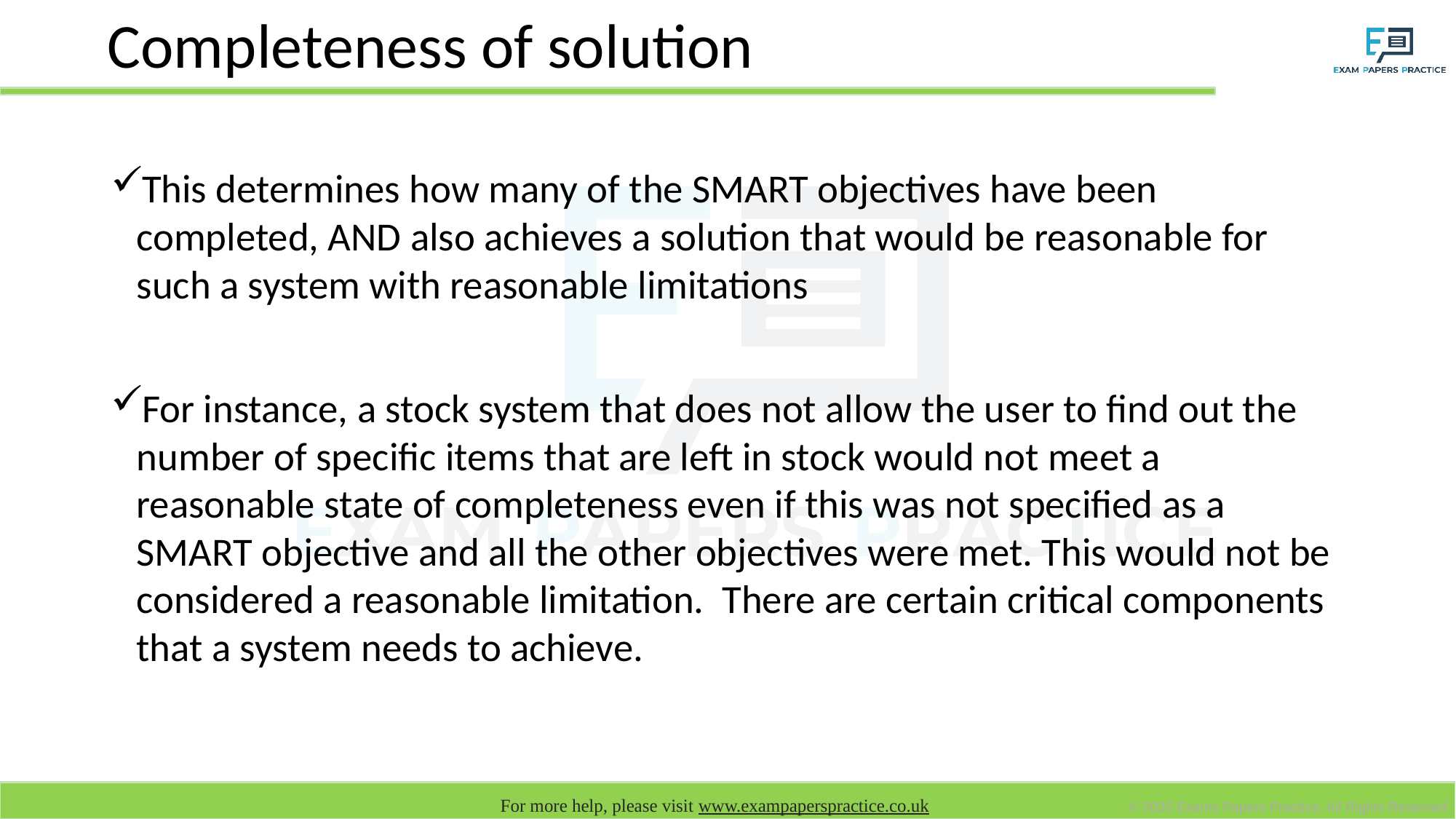

# Completeness of solution
This determines how many of the SMART objectives have been completed, AND also achieves a solution that would be reasonable for such a system with reasonable limitations

For instance, a stock system that does not allow the user to find out the number of specific items that are left in stock would not meet a reasonable state of completeness even if this was not specified as a SMART objective and all the other objectives were met. This would not be considered a reasonable limitation.  There are certain critical components that a system needs to achieve.